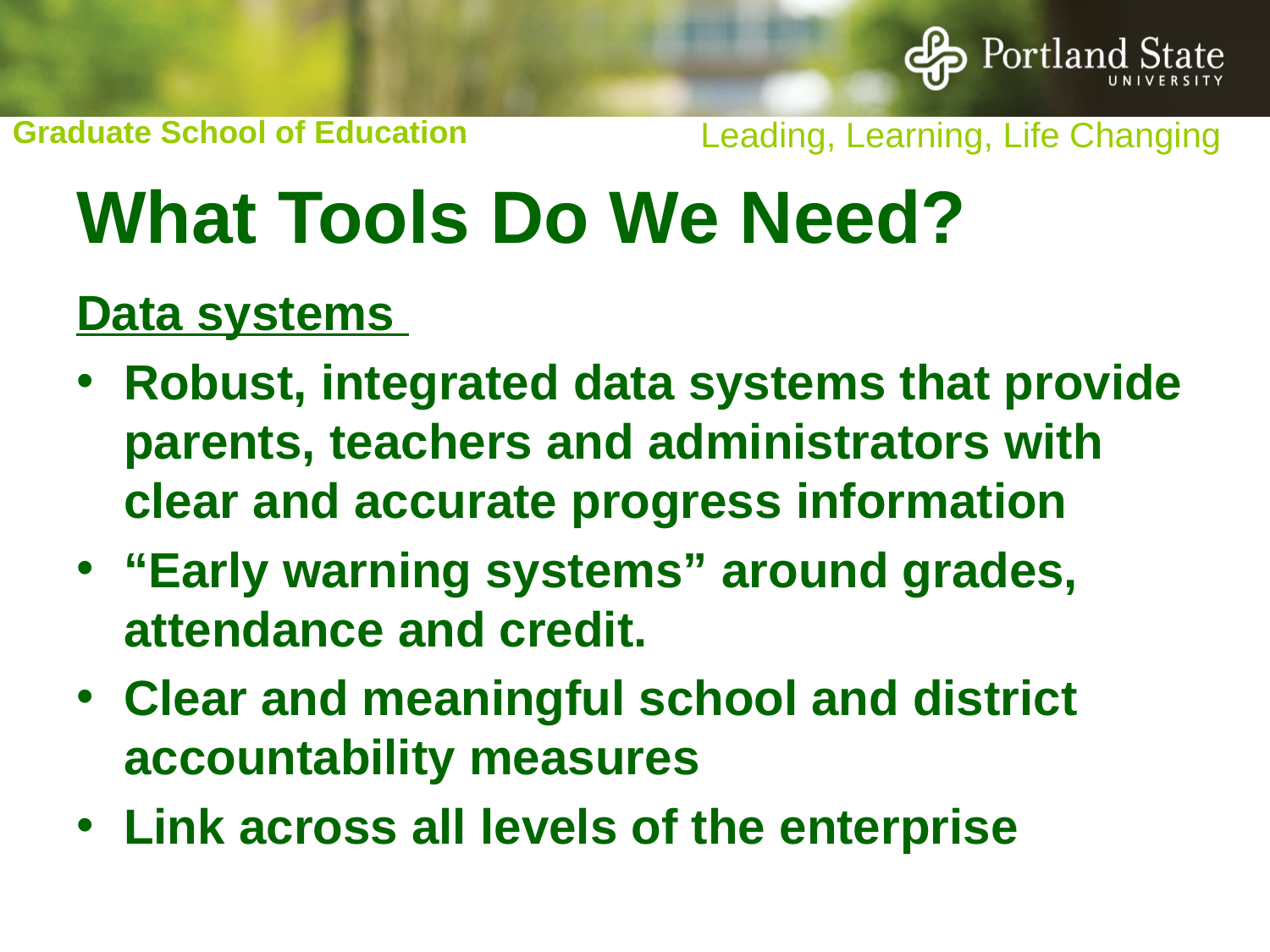

# What Tools Do We Need?
Data systems
Robust, integrated data systems that provide parents, teachers and administrators with clear and accurate progress information
“Early warning systems” around grades, attendance and credit.
Clear and meaningful school and district  accountability measures
Link across all levels of the enterprise